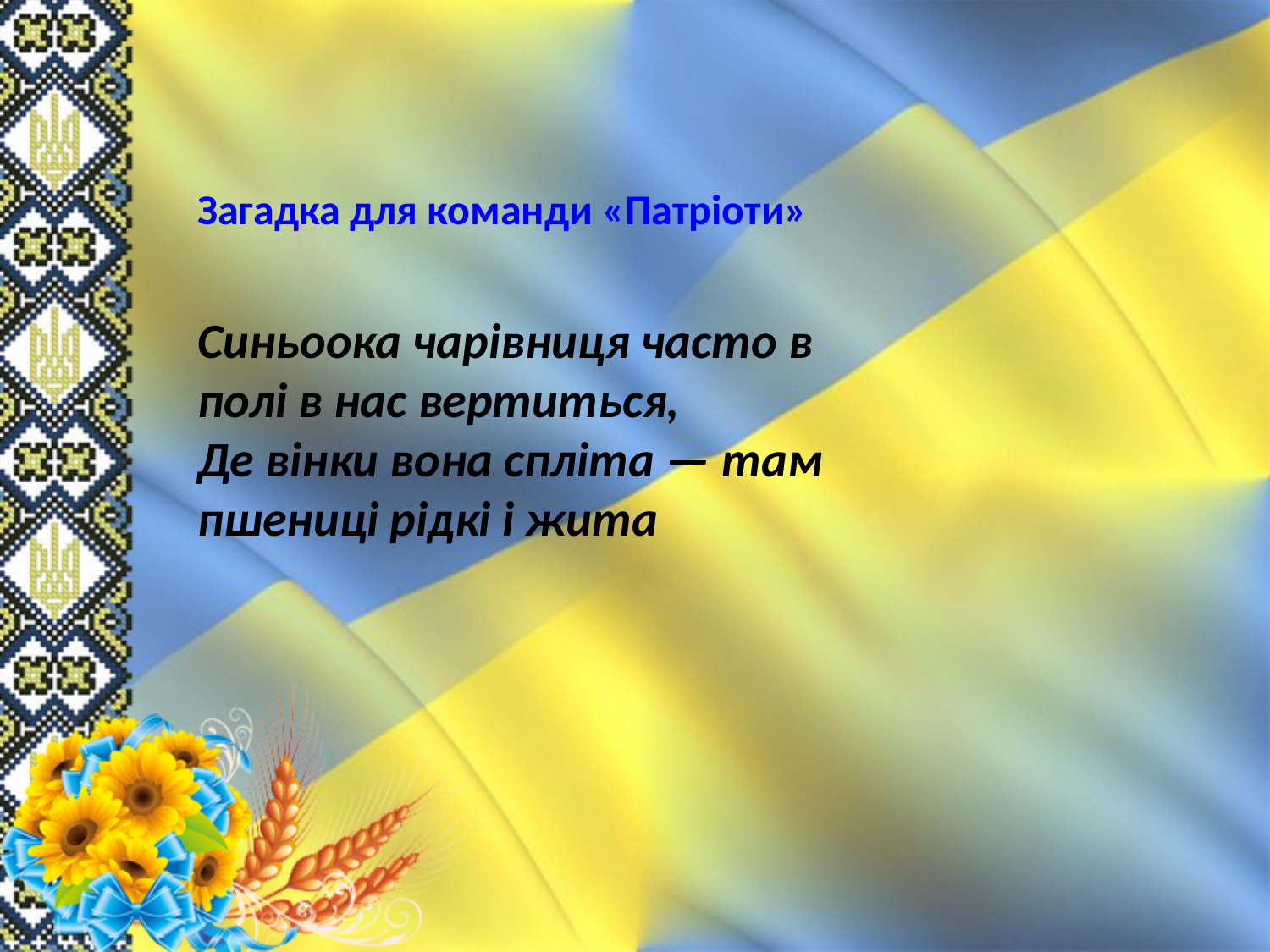

Загадка для команди «Патріоти»

Синьоока чарівниця часто в полі в нас вертиться,
Де вінки вона спліта — там пшениці рідкі і жита